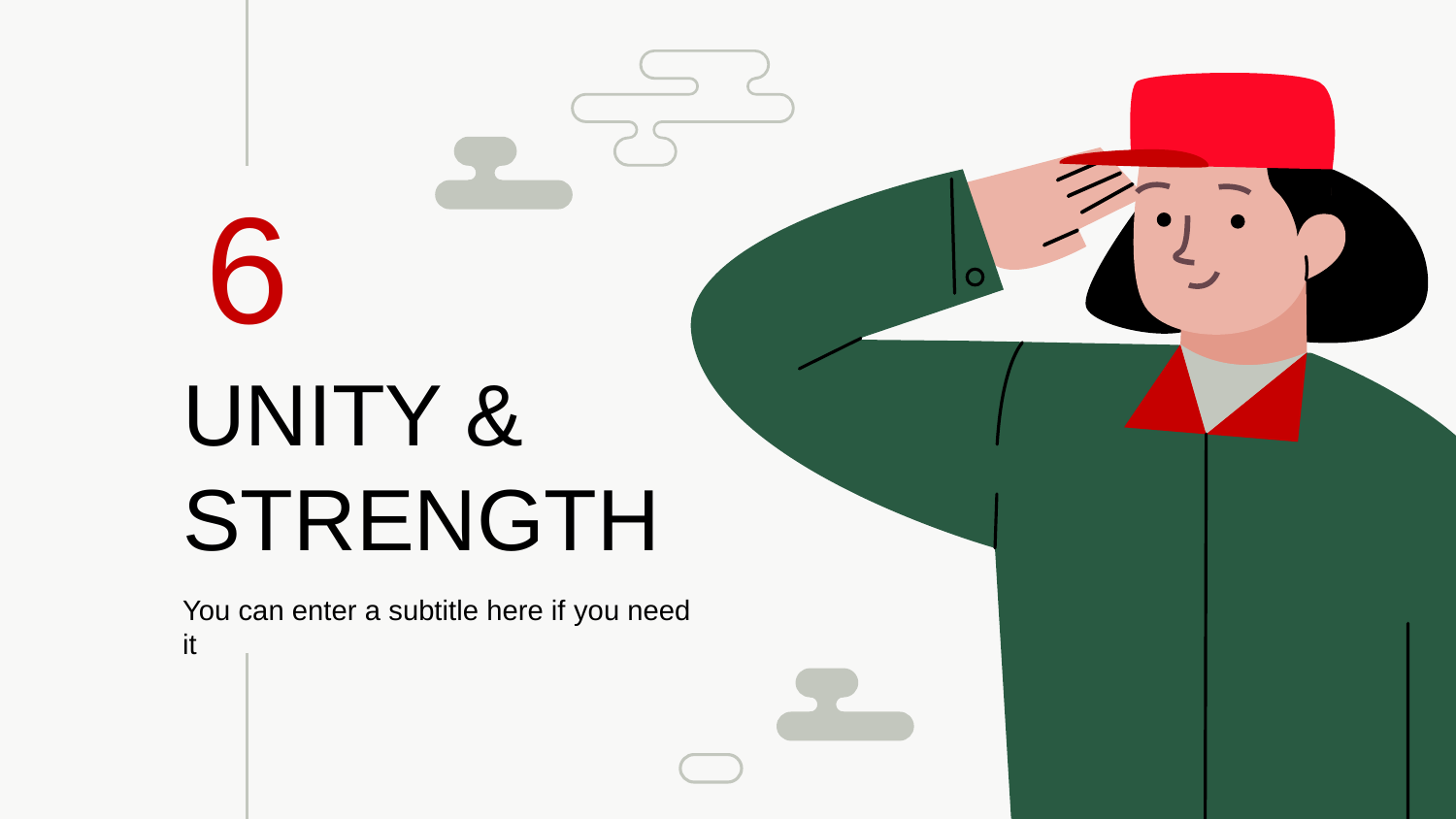

6
# UNITY & STRENGTH
You can enter a subtitle here if you need it